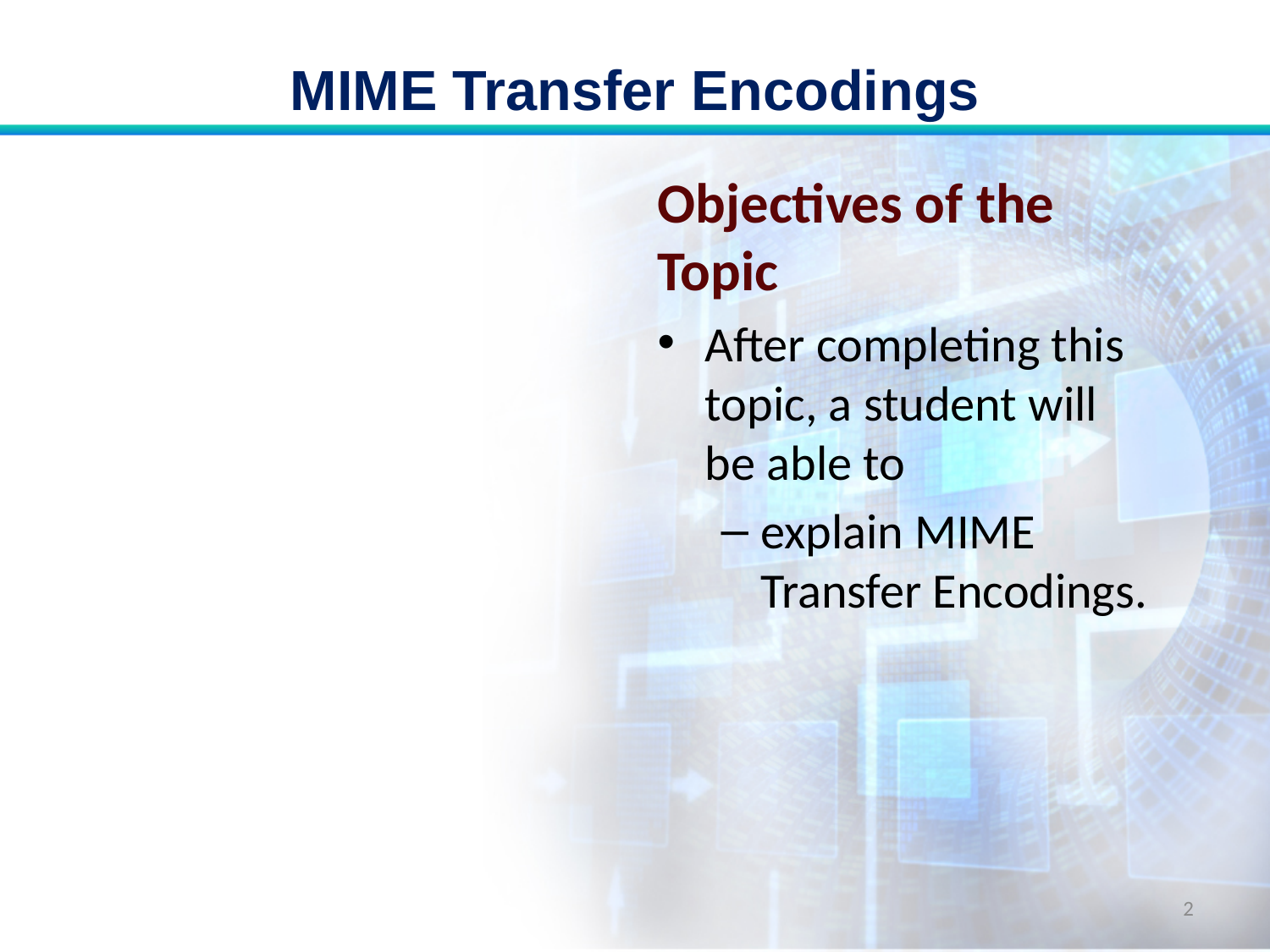

# MIME Transfer Encodings
Objectives of the Topic
After completing this topic, a student will be able to
explain MIME Transfer Encodings.
2